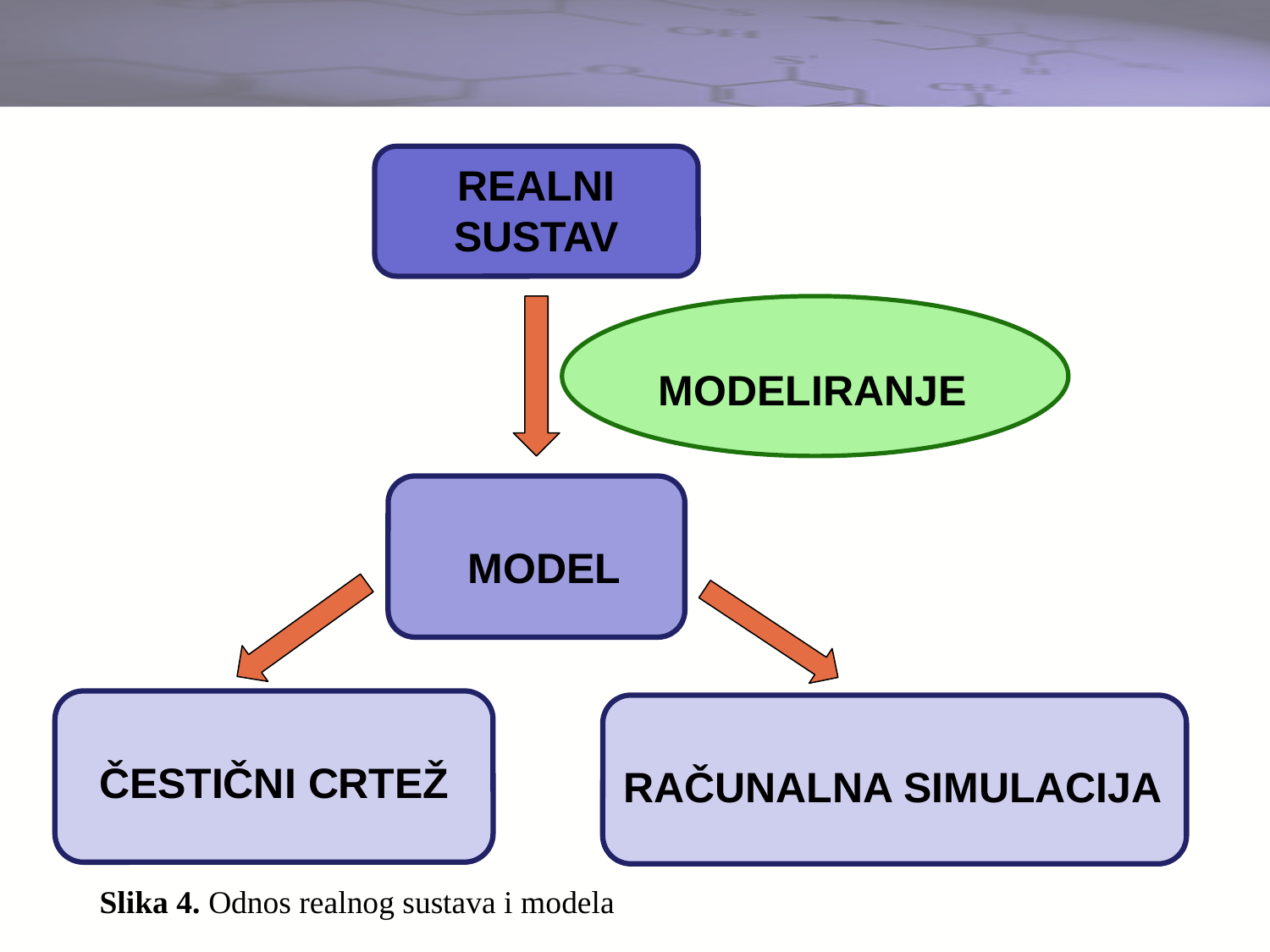

REALNI SUSTAV

 MODELIRANJE

     MODEL

ČESTIČNI CRTEŽ

RAČUNALNA SIMULACIJA
Slika 4. Odnos realnog sustava i modela